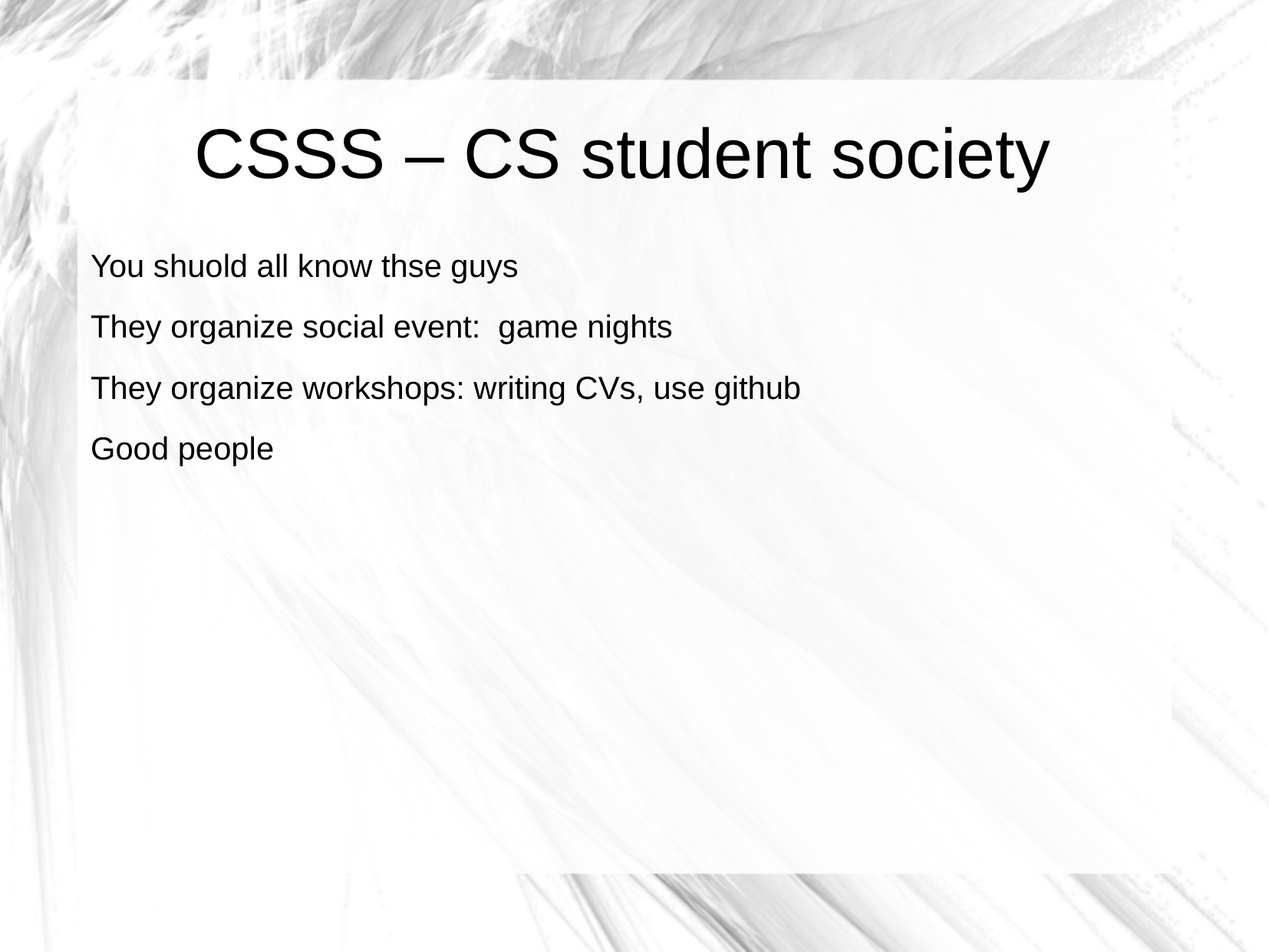

CSSS – CS student society
You shuold all know thse guys
They organize social event:  game nights
They organize workshops: writing CVs, use github
Good people